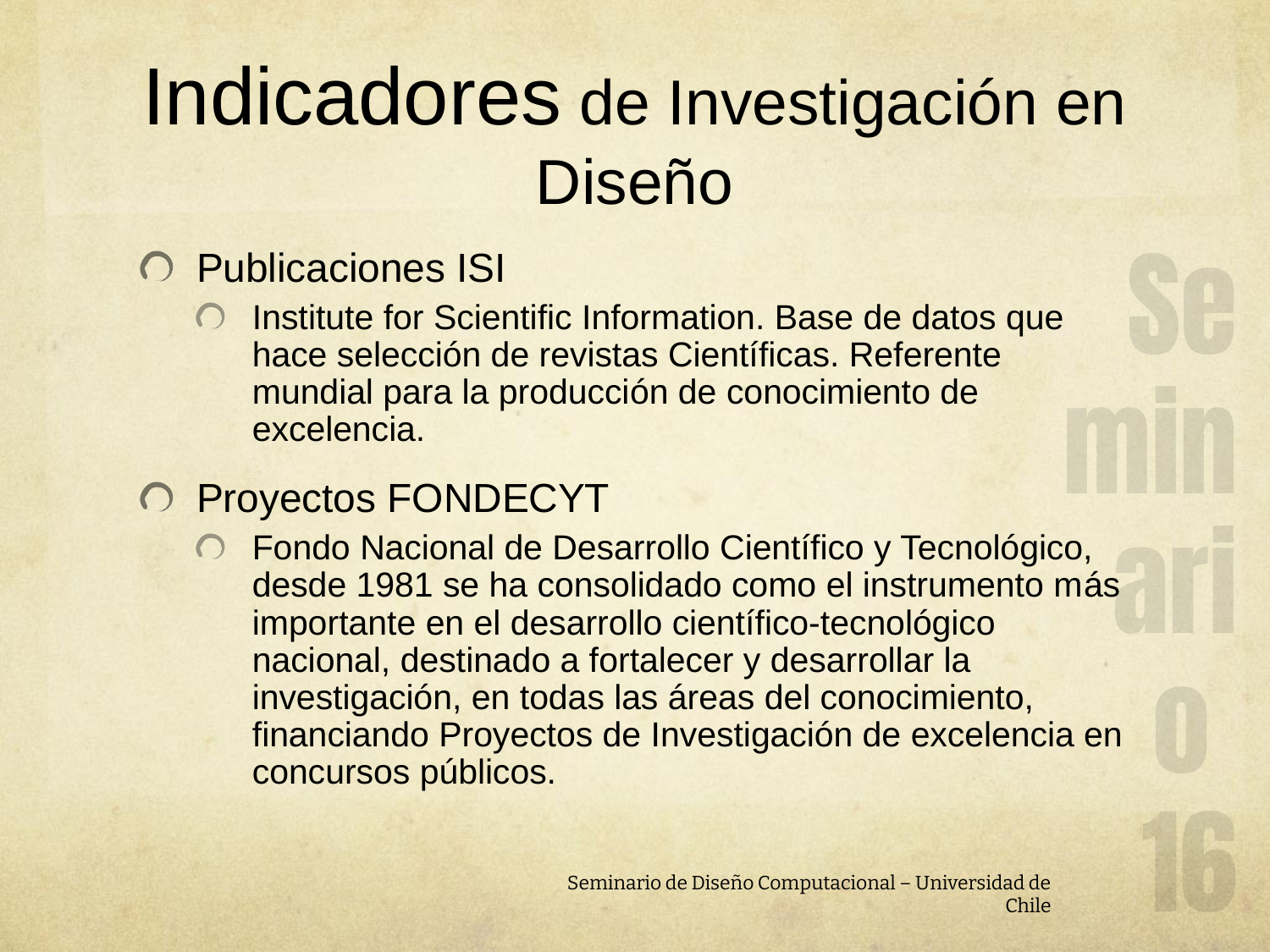

# Indicadores de Investigación en Diseño
 Seminario 16
Publicaciones ISI
Institute for Scientific Information. Base de datos que  hace selección de revistas Científicas. Referente mundial para la producción de conocimiento de excelencia.
Proyectos FONDECYT
Fondo Nacional de Desarrollo Científico y Tecnológico, desde 1981 se ha consolidado como el instrumento más importante en el desarrollo científico-tecnológico nacional, destinado a fortalecer y desarrollar la investigación, en todas las áreas del conocimiento, financiando Proyectos de Investigación de excelencia en concursos públicos.
Seminario de Diseño Computacional – Universidad de Chile